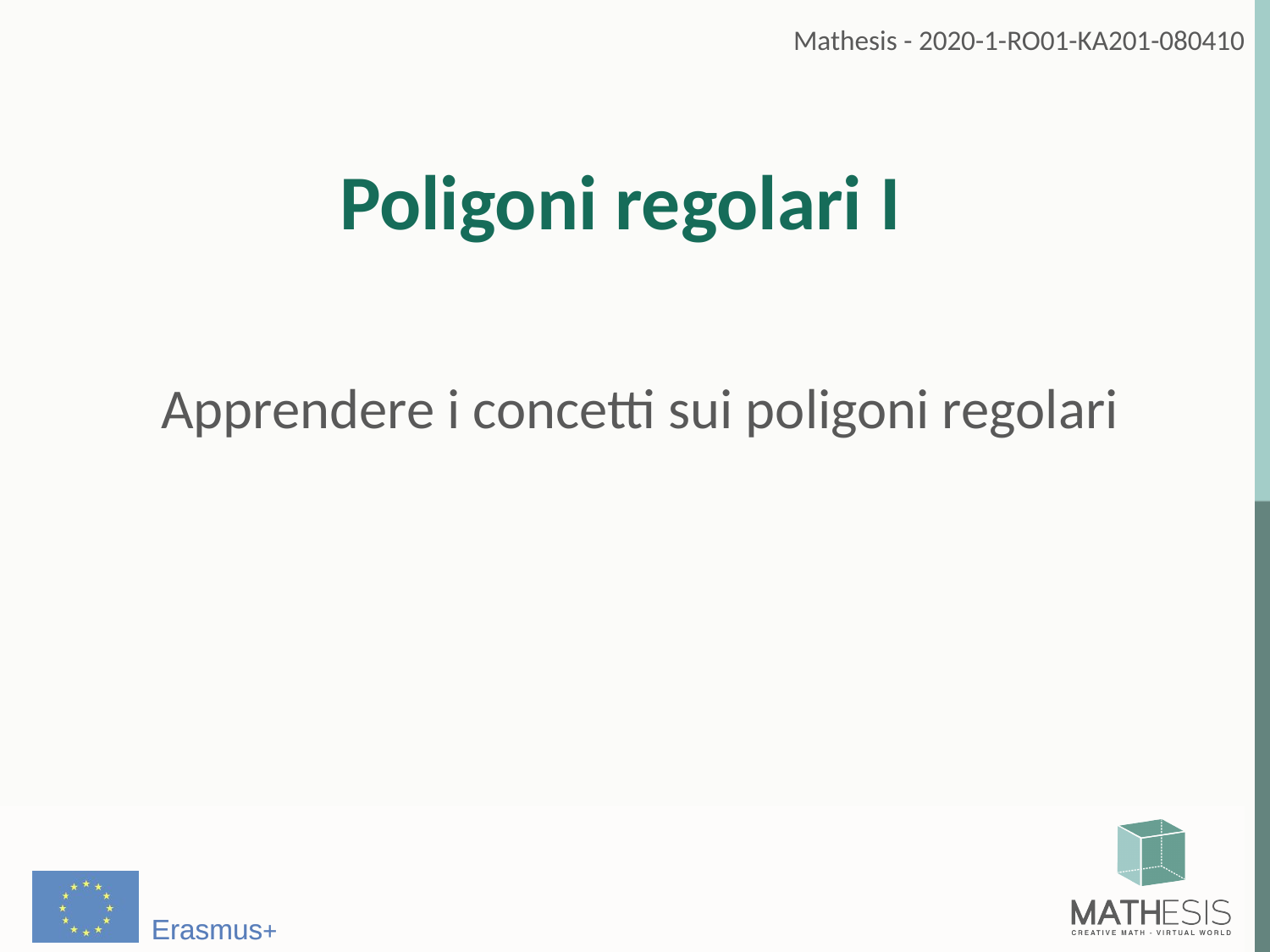

# Poligoni regolari I
Apprendere i concetti sui poligoni regolari